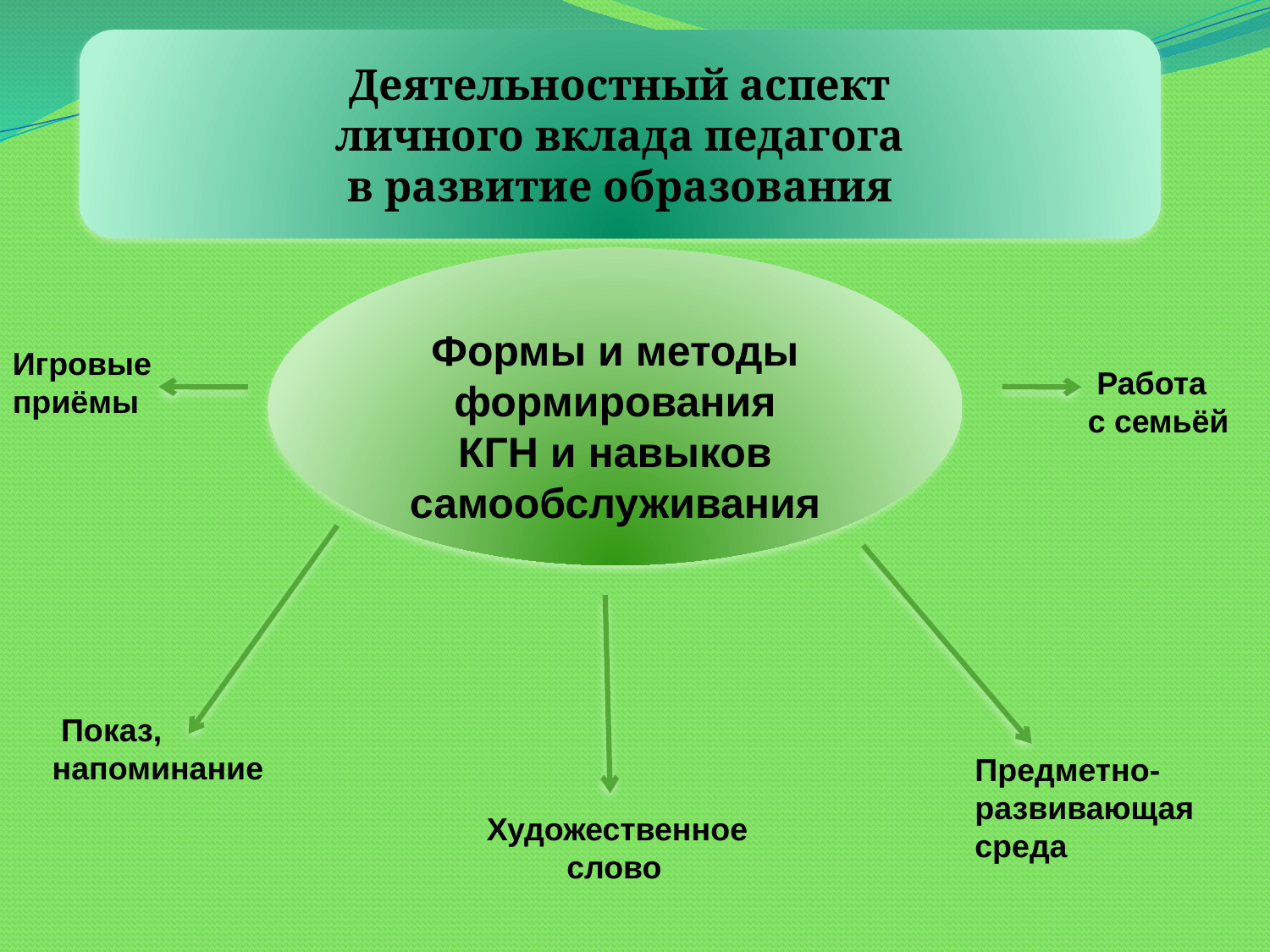

Деятельностный аспект
личного вклада педагога
в развитие образования

Формы и методы формирования
КГН и навыков
самообслуживания
Игровые
приёмы
       Работа
      с семьёй

 Показ,
напоминание
Предметно-
развивающая
среда
  Художественное
           слово